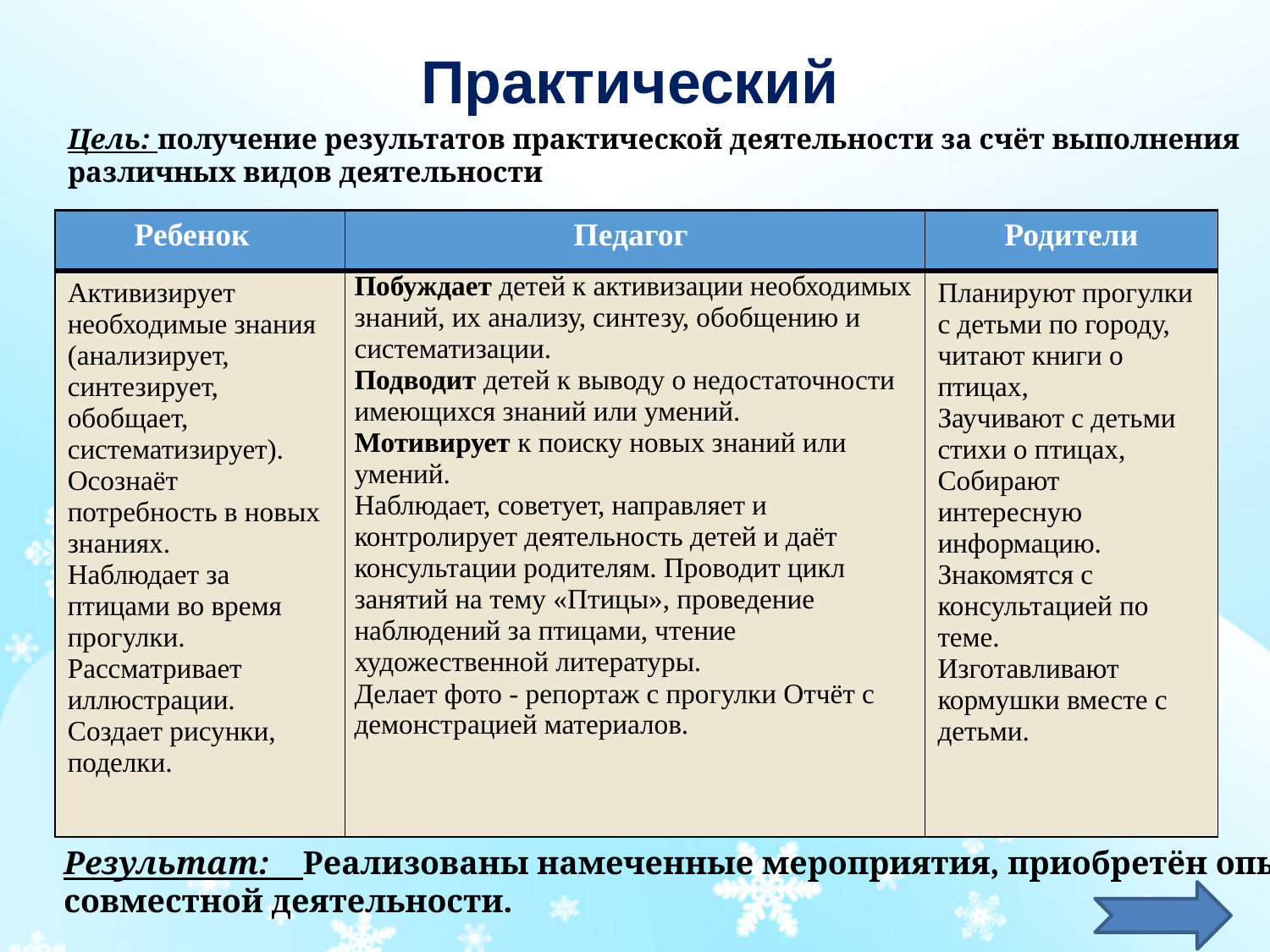

# Практический
Цель: получение результатов практической деятельности за счёт выполнения различных видов деятельности

| Ребенок | Педагог | Родители |
| --- | --- | --- |
| Активизирует необходимые знания (анализирует, синтезирует, обобщает, систематизирует). Осознаёт потребность в новых знаниях. Наблюдает за птицами во время прогулки. Рассматривает иллюстрации. Создает рисунки, поделки. | Побуждает детей к активизации необходимых знаний, их анализу, синтезу, обобщению и систематизации. Подводит детей к выводу о недостаточности имеющихся знаний или умений. Мотивирует к поиску новых знаний или умений. Наблюдает, советует, направляет и контролирует деятельность детей и даёт консультации родителям. Проводит цикл занятий на тему «Птицы», проведение наблюдений за птицами, чтение художественной литературы. Делает фото - репортаж с прогулки Отчёт с демонстрацией материалов. | Планируют прогулки с детьми по городу, читают книги о птицах, Заучивают с детьми стихи о птицах, Собирают интересную информацию. Знакомятся с консультацией по теме. Изготавливают кормушки вместе с детьми. |
| Ребенок | Педагог | Родители |
| --- | --- | --- |
| Активизирует необходимые знания (анализирует, синтезирует, обобщает, систематизирует). Осознаёт потребность в новых знаниях. Наблюдает за птицами во время прогулки. Рассматривает иллюстрации. Создает рисунки, поделки. | Побуждает детей к активизации необходимых знаний, их анализу, синтезу, обобщению и систематизации. Подводит детей к выводу о недостаточности имеющихся знаний или умений. Мотивирует к поиску новых знаний или умений. Наблюдает, советует, направляет и контролирует деятельность детей и даёт консультации родителям. Проводит цикл занятий на тему «Птицы», проведение наблюдений за птицами, чтение художественной литературы. Делает фото - репортаж с прогулки Отчёт с демонстрацией материалов. | Планируют прогулки с детьми по городу, читают книги о птицах, Заучивают с детьми стихи о птицах, Собирают интересную информацию. Знакомятся с консультацией по теме. Изготавливают кормушки вместе с детьми. |
Результат:    Реализованы намеченные мероприятия, приобретён опыт
совместной деятельности.